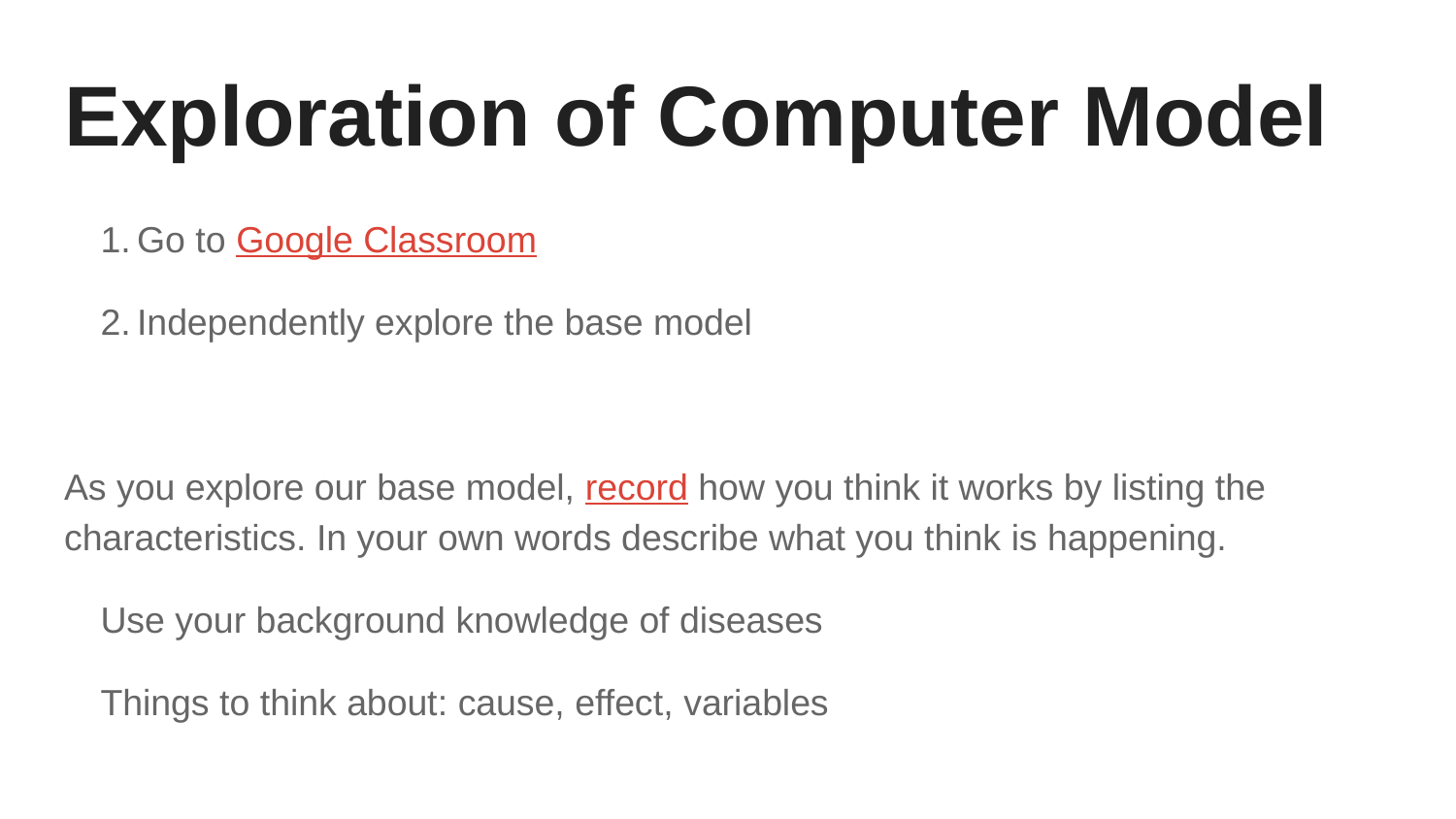

# Exploration of Computer Model
Go to Google Classroom
Independently explore the base model

As you explore our base model, record how you think it works by listing the characteristics. In your own words describe what you think is happening.
Use your background knowledge of diseases
Things to think about: cause, effect, variables